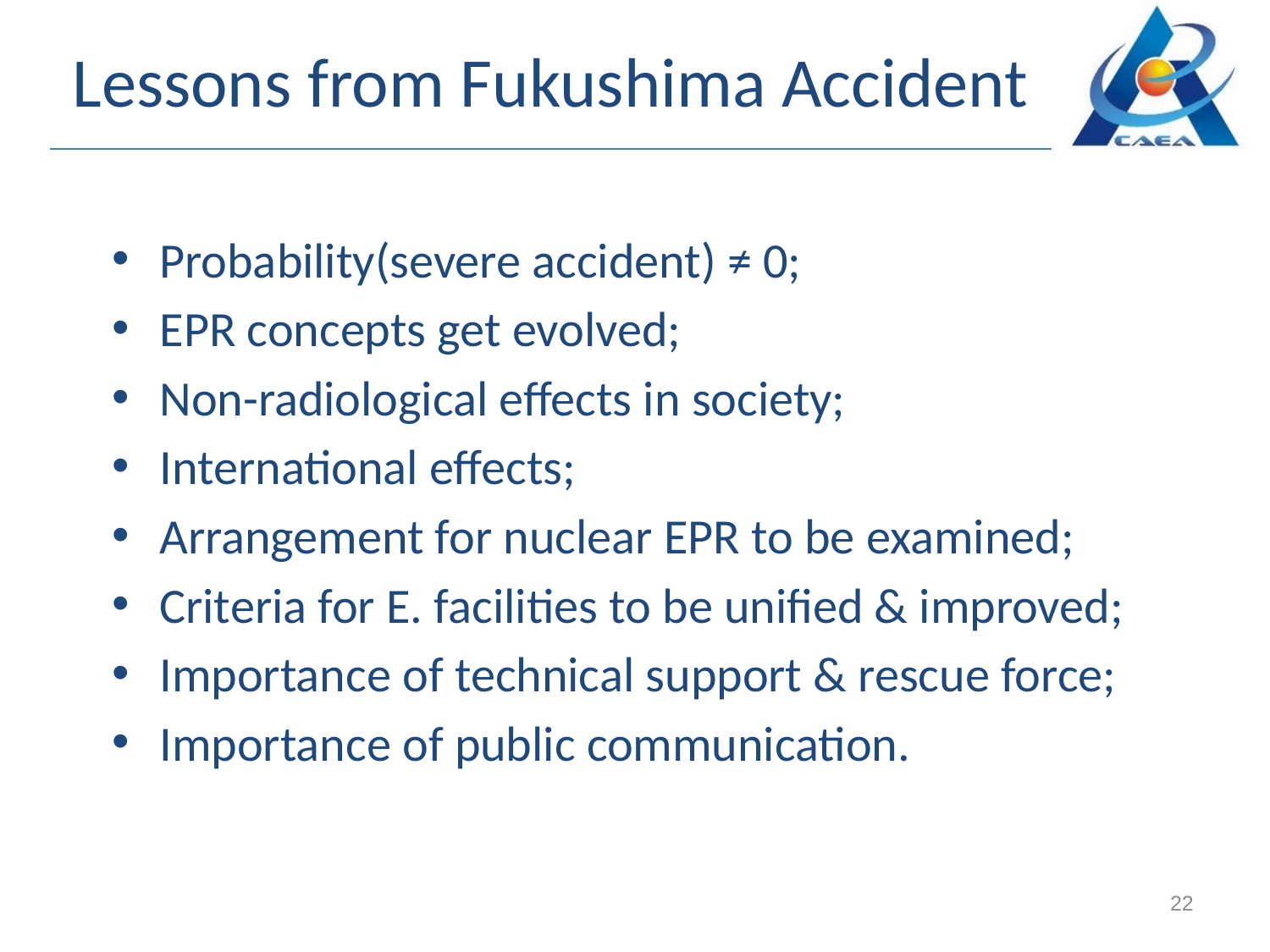

# Lessons from Fukushima Accident
Probability(severe accident) ≠ 0;
EPR concepts get evolved;
Non-radiological effects in society;
International effects;
Arrangement for nuclear EPR to be examined;
Criteria for E. facilities to be unified & improved;
Importance of technical support & rescue force;
Importance of public communication.
22